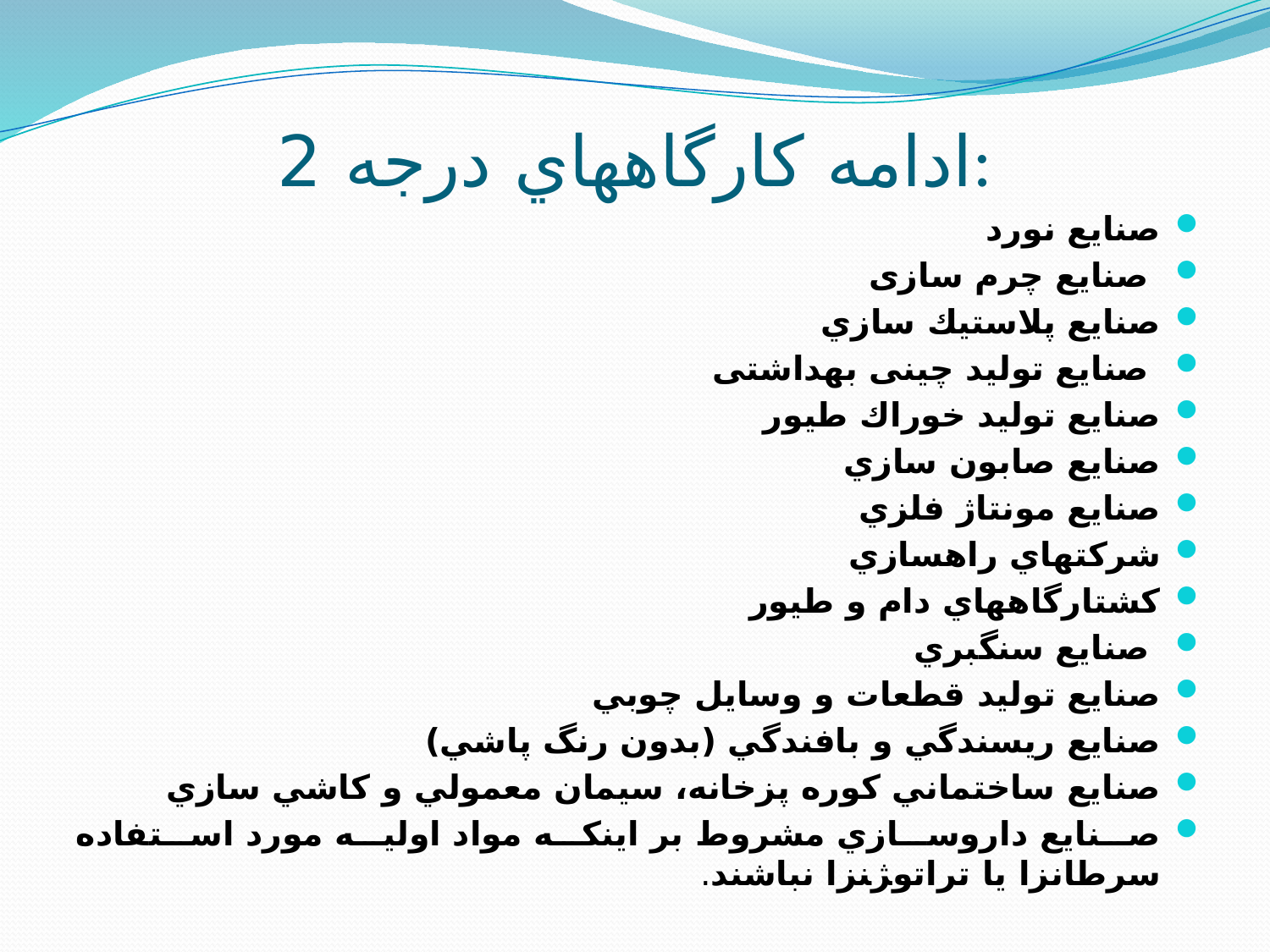

# ادامه كارگاههاي درجه 2:
صنايع نورد
 صنایع چرم سازی
صنايع پلاستيك سازي
 صنایع تولید چینی بهداشتی
صنایع توليد خوراك طيور
صنايع صابون سازي
صنايع مونتاژ فلزي
شركتهاي راهسازي
كشتارگاههاي دام و طيور
 صنايع سنگبري
صنايع توليد قطعات و وسايل چوبي
صنايع ريسندگي و بافندگي (بدون رنگ پاشي)
صنايع ساختماني كوره پزخانه، سيمان معمولي و كاشي سازي
صنايع داروسازي مشروط بر اينكه مواد اوليه مورد استفاده سرطانزا يا تراتو‍ژ‍نزا نباشند.